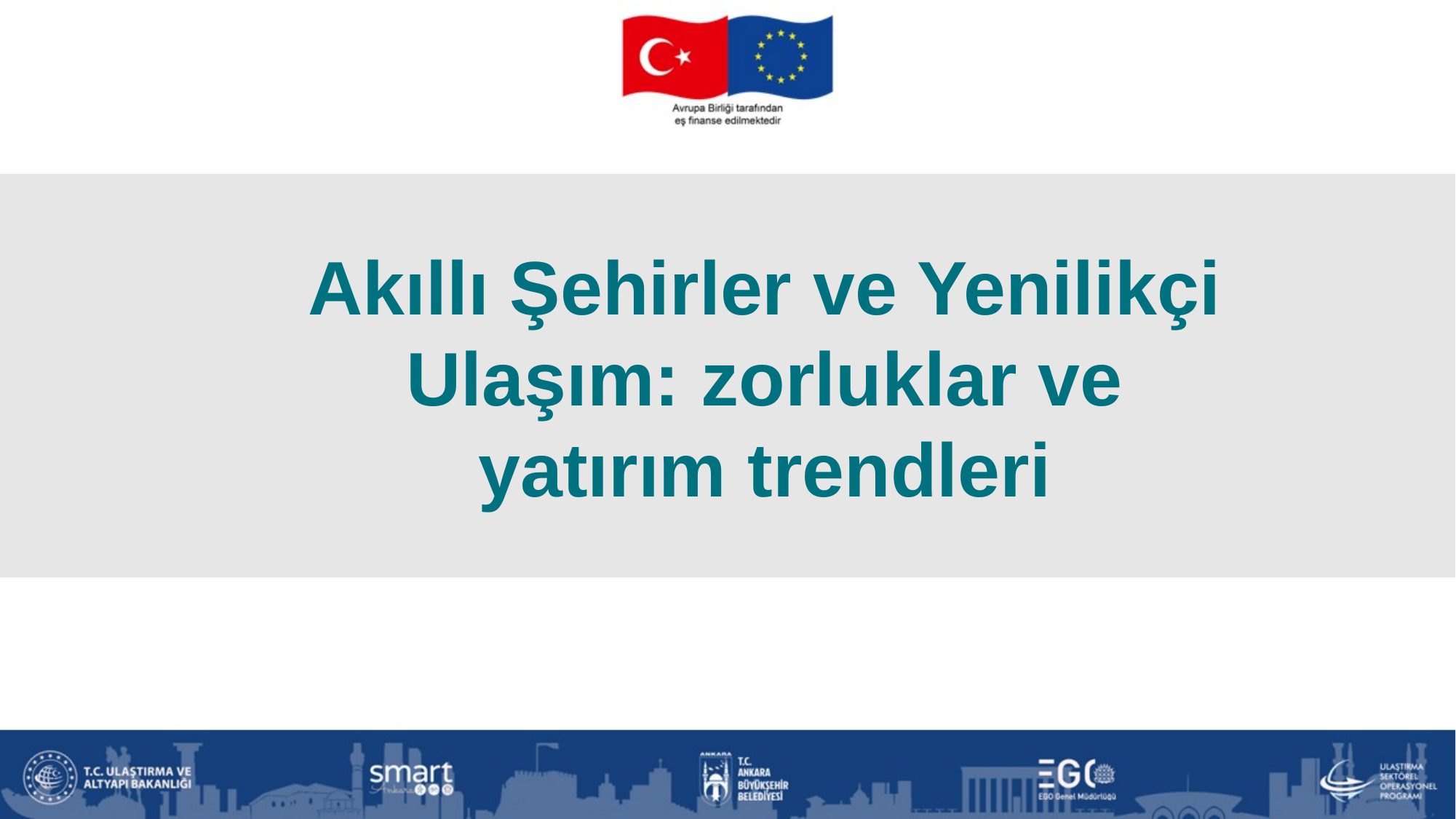

Akıllı Şehirler ve Yenilikçi Ulaşım: zorluklar ve yatırım trendleri